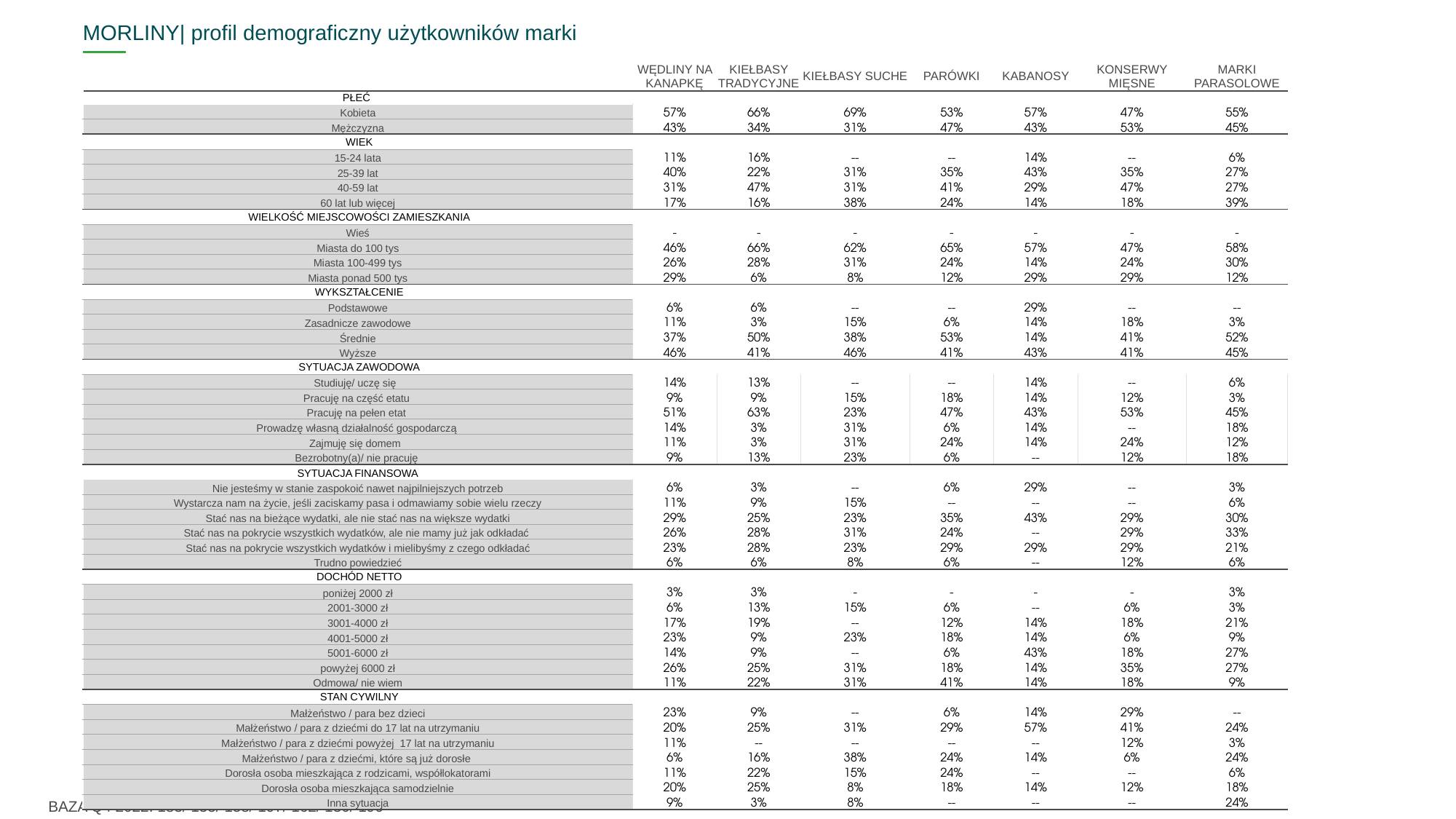

MORLINY| profil demograficzny użytkowników marki
| ^TAB2^ | WĘDLINY NA KANAPKĘ | KIEŁBASY TRADYCYJNE | KIEŁBASY SUCHE | PARÓWKI | KABANOSY | KONSERWY MIĘSNE | MARKI PARASOLOWE |
| --- | --- | --- | --- | --- | --- | --- | --- |
| PŁEĆ |  |  |  |  |  |  |  |
| Kobieta | 57% | 66% | 69% | 53% | 57% | 47% | 55% |
| Mężczyzna | 43% | 34% | 31% | 47% | 43% | 53% | 45% |
| WIEK |  |  |  |  |  |  |  |
| 15-24 lata | 11% | 16% | -- | -- | 14% | -- | 6% |
| 25-39 lat | 40% | 22% | 31% | 35% | 43% | 35% | 27% |
| 40-59 lat | 31% | 47% | 31% | 41% | 29% | 47% | 27% |
| 60 lat lub więcej | 17% | 16% | 38% | 24% | 14% | 18% | 39% |
| WIELKOŚĆ MIEJSCOWOŚCI ZAMIESZKANIA |  |  |  |  |  |  |  |
| Wieś | - | - | - | - | - | - | - |
| Miasta do 100 tys | 46% | 66% | 62% | 65% | 57% | 47% | 58% |
| Miasta 100-499 tys | 26% | 28% | 31% | 24% | 14% | 24% | 30% |
| Miasta ponad 500 tys | 29% | 6% | 8% | 12% | 29% | 29% | 12% |
| WYKSZTAŁCENIE |  |  |  |  |  |  |  |
| Podstawowe | 6% | 6% | -- | -- | 29% | -- | -- |
| Zasadnicze zawodowe | 11% | 3% | 15% | 6% | 14% | 18% | 3% |
| Średnie | 37% | 50% | 38% | 53% | 14% | 41% | 52% |
| Wyższe | 46% | 41% | 46% | 41% | 43% | 41% | 45% |
| SYTUACJA ZAWODOWA |  |  |  |  |  |  |  |
| Studiuję/ uczę się | 14% | 13% | -- | -- | 14% | -- | 6% |
| Pracuję na część etatu | 9% | 9% | 15% | 18% | 14% | 12% | 3% |
| Pracuję na pełen etat | 51% | 63% | 23% | 47% | 43% | 53% | 45% |
| Prowadzę własną działalność gospodarczą | 14% | 3% | 31% | 6% | 14% | -- | 18% |
| Zajmuję się domem | 11% | 3% | 31% | 24% | 14% | 24% | 12% |
| Bezrobotny(a)/ nie pracuję | 9% | 13% | 23% | 6% | -- | 12% | 18% |
| SYTUACJA FINANSOWA |  |  |  |  |  |  |  |
| Nie jesteśmy w stanie zaspokoić nawet najpilniejszych potrzeb | 6% | 3% | -- | 6% | 29% | -- | 3% |
| Wystarcza nam na życie, jeśli zaciskamy pasa i odmawiamy sobie wielu rzeczy | 11% | 9% | 15% | -- | -- | -- | 6% |
| Stać nas na bieżące wydatki, ale nie stać nas na większe wydatki | 29% | 25% | 23% | 35% | 43% | 29% | 30% |
| Stać nas na pokrycie wszystkich wydatków, ale nie mamy już jak odkładać | 26% | 28% | 31% | 24% | -- | 29% | 33% |
| Stać nas na pokrycie wszystkich wydatków i mielibyśmy z czego odkładać | 23% | 28% | 23% | 29% | 29% | 29% | 21% |
| Trudno powiedzieć | 6% | 6% | 8% | 6% | -- | 12% | 6% |
| DOCHÓD NETTO |  |  |  |  |  |  |  |
| poniżej 2000 zł | 3% | 3% | - | - | - | - | 3% |
| 2001-3000 zł | 6% | 13% | 15% | 6% | -- | 6% | 3% |
| 3001-4000 zł | 17% | 19% | -- | 12% | 14% | 18% | 21% |
| 4001-5000 zł | 23% | 9% | 23% | 18% | 14% | 6% | 9% |
| 5001-6000 zł | 14% | 9% | -- | 6% | 43% | 18% | 27% |
| powyżej 6000 zł | 26% | 25% | 31% | 18% | 14% | 35% | 27% |
| Odmowa/ nie wiem | 11% | 22% | 31% | 41% | 14% | 18% | 9% |
| STAN CYWILNY |  |  |  |  |  |  |  |
| Małżeństwo / para bez dzieci | 23% | 9% | -- | 6% | 14% | 29% | -- |
| Małżeństwo / para z dziećmi do 17 lat na utrzymaniu | 20% | 25% | 31% | 29% | 57% | 41% | 24% |
| Małżeństwo / para z dziećmi powyżej 17 lat na utrzymaniu | 11% | -- | -- | -- | -- | 12% | 3% |
| Małżeństwo / para z dziećmi, które są już dorosłe | 6% | 16% | 38% | 24% | 14% | 6% | 24% |
| Dorosła osoba mieszkająca z rodzicami, współlokatorami | 11% | 22% | 15% | 24% | -- | -- | 6% |
| Dorosła osoba mieszkająca samodzielnie | 20% | 25% | 8% | 18% | 14% | 12% | 18% |
| Inna sytuacja | 9% | 3% | 8% | -- | -- | -- | 24% |
BAZA Q4 2022: 183/ 155/ 158/ 197/ 162/ 130/ 196